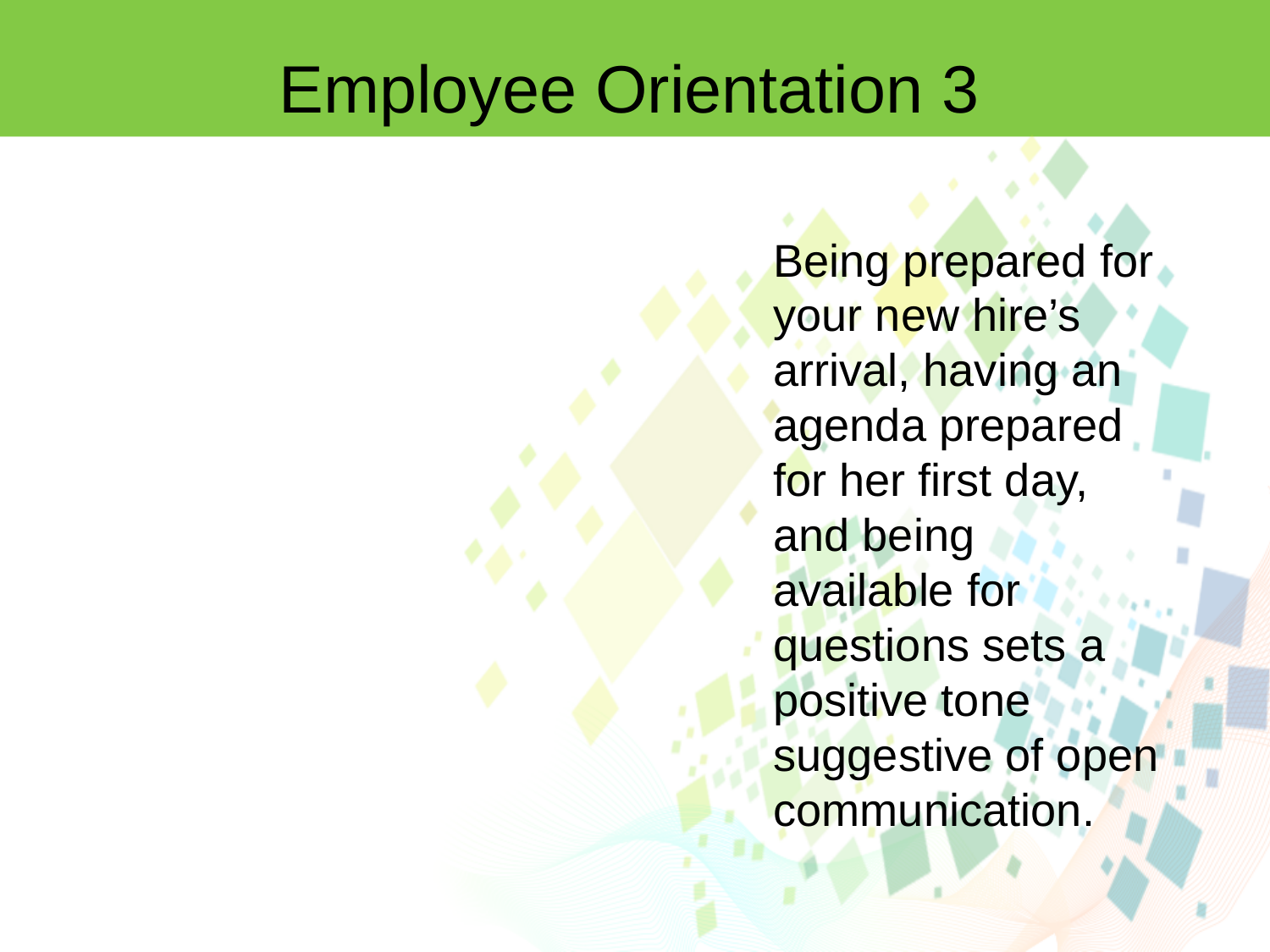

Employee Orientation 3
Being prepared for your new hire’s arrival, having an agenda prepared for her first day, and being available for questions sets a positive tone suggestive of open communication.